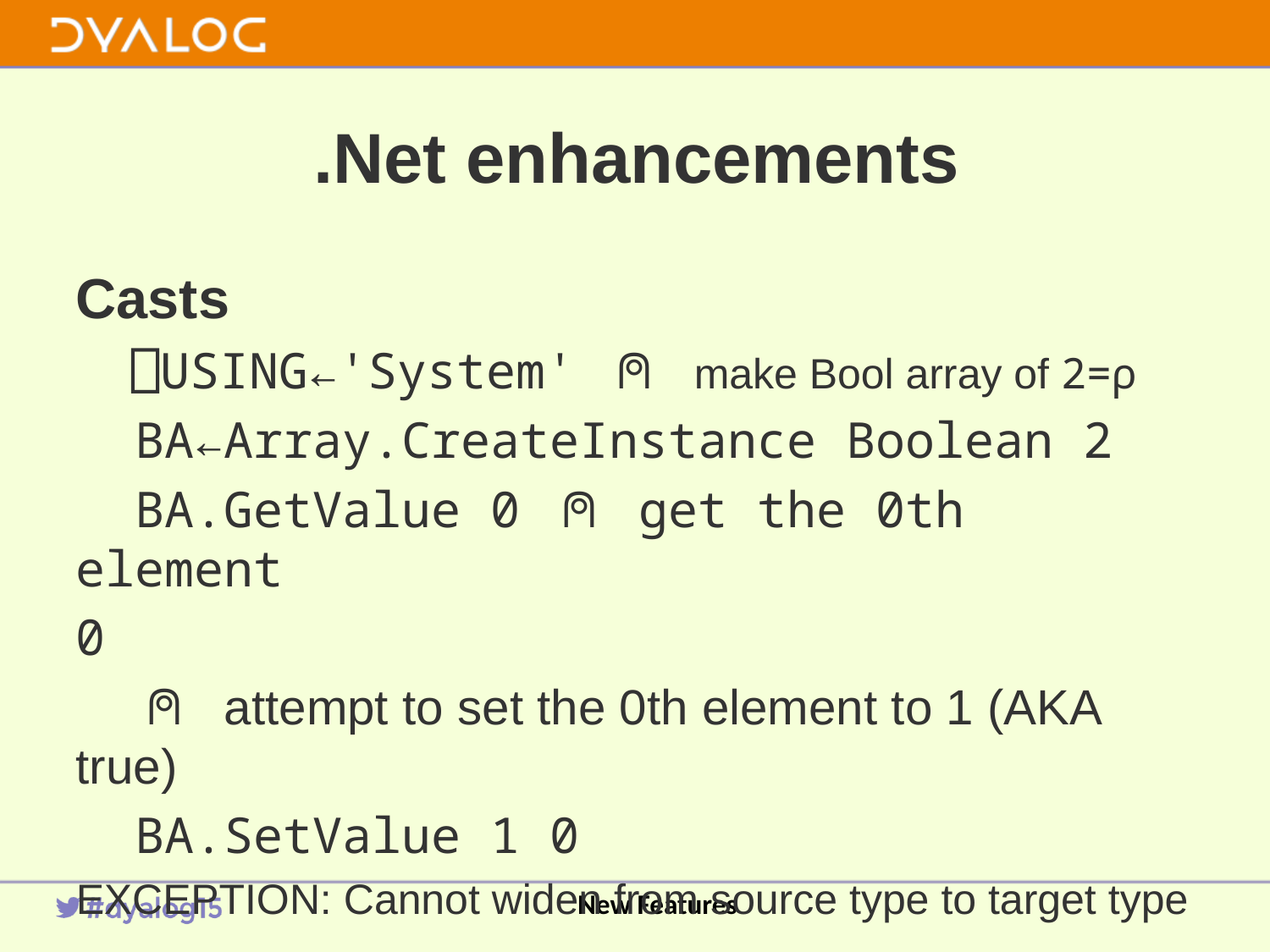

# .Net enhancements
Casts
    ⎕USING←'System' ⍝ make Bool array of 2=⍴
  BA←Array.CreateInstance Boolean 2
  BA.GetValue 0 ⍝ get the 0th element
0
  ⍝ attempt to set the 0th element to 1 (AKA true)
  BA.SetValue 1 0
EXCEPTION: Cannot widen from source type to target type
New Features